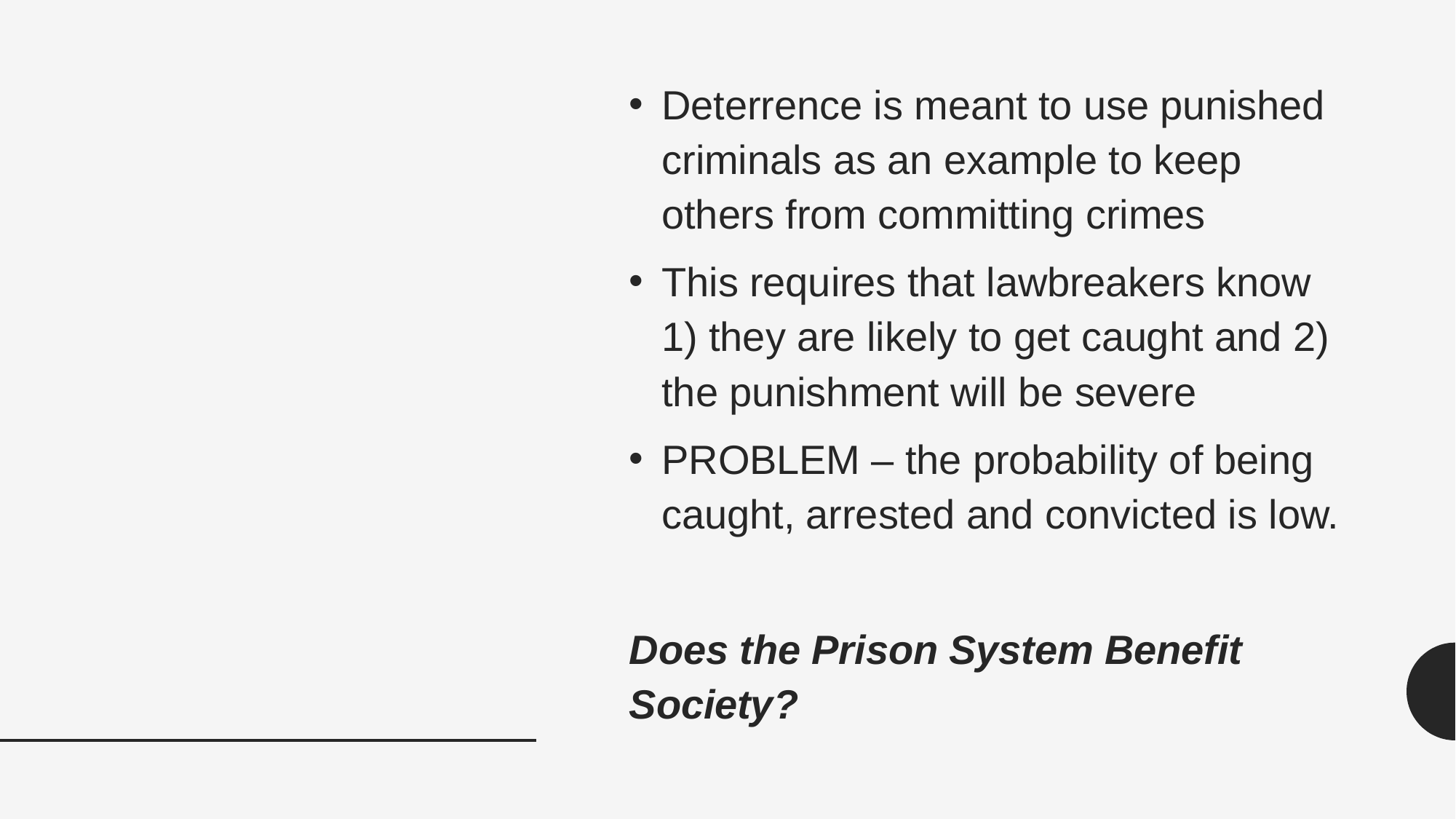

#
Deterrence is meant to use punished criminals as an example to keep others from committing crimes
This requires that lawbreakers know 1) they are likely to get caught and 2) the punishment will be severe
PROBLEM – the probability of being caught, arrested and convicted is low.

Does the Prison System Benefit Society?